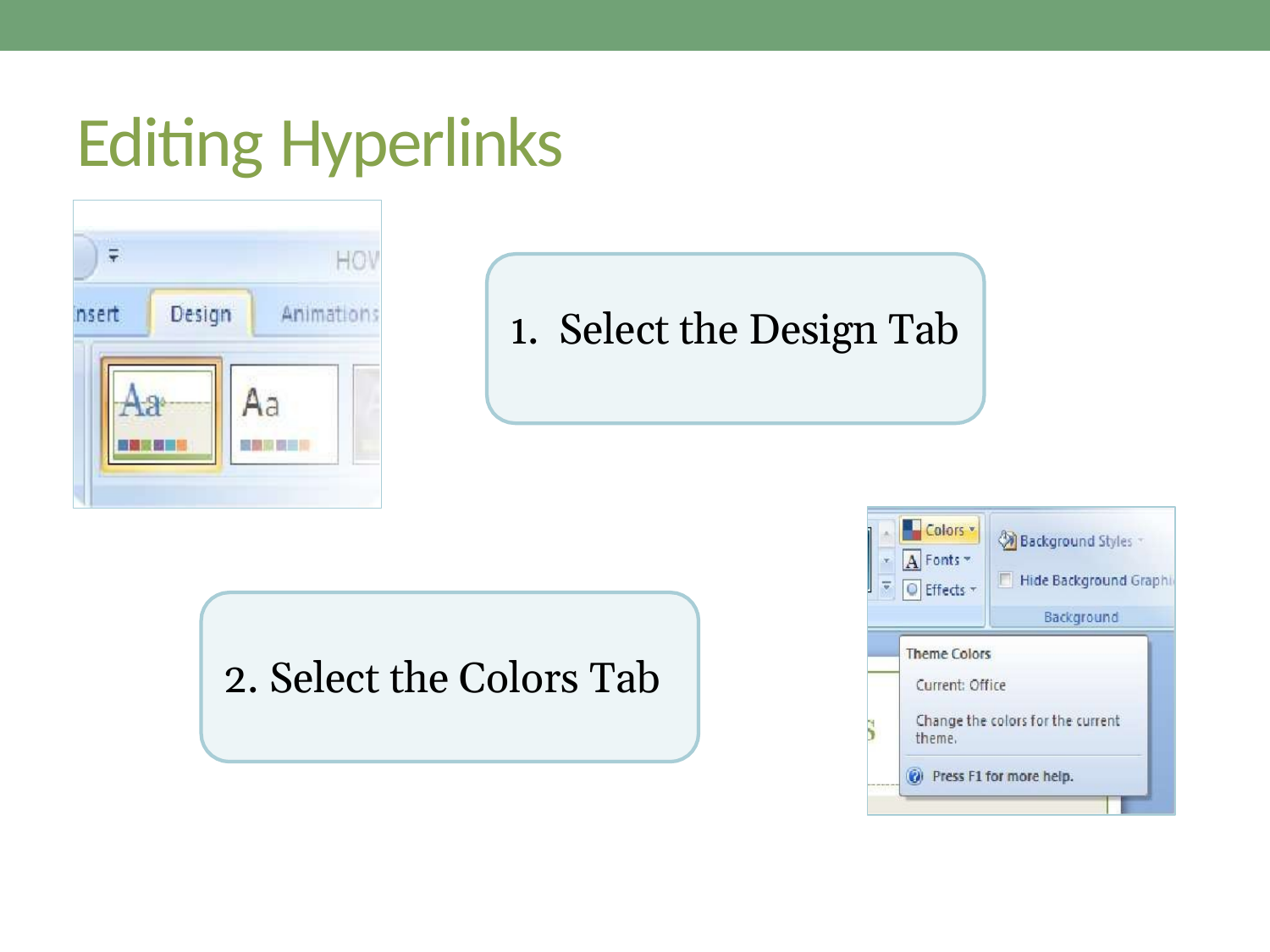

# Editing Hyperlinks

1.	Select the Design Tab

2. Select the Colors Tab